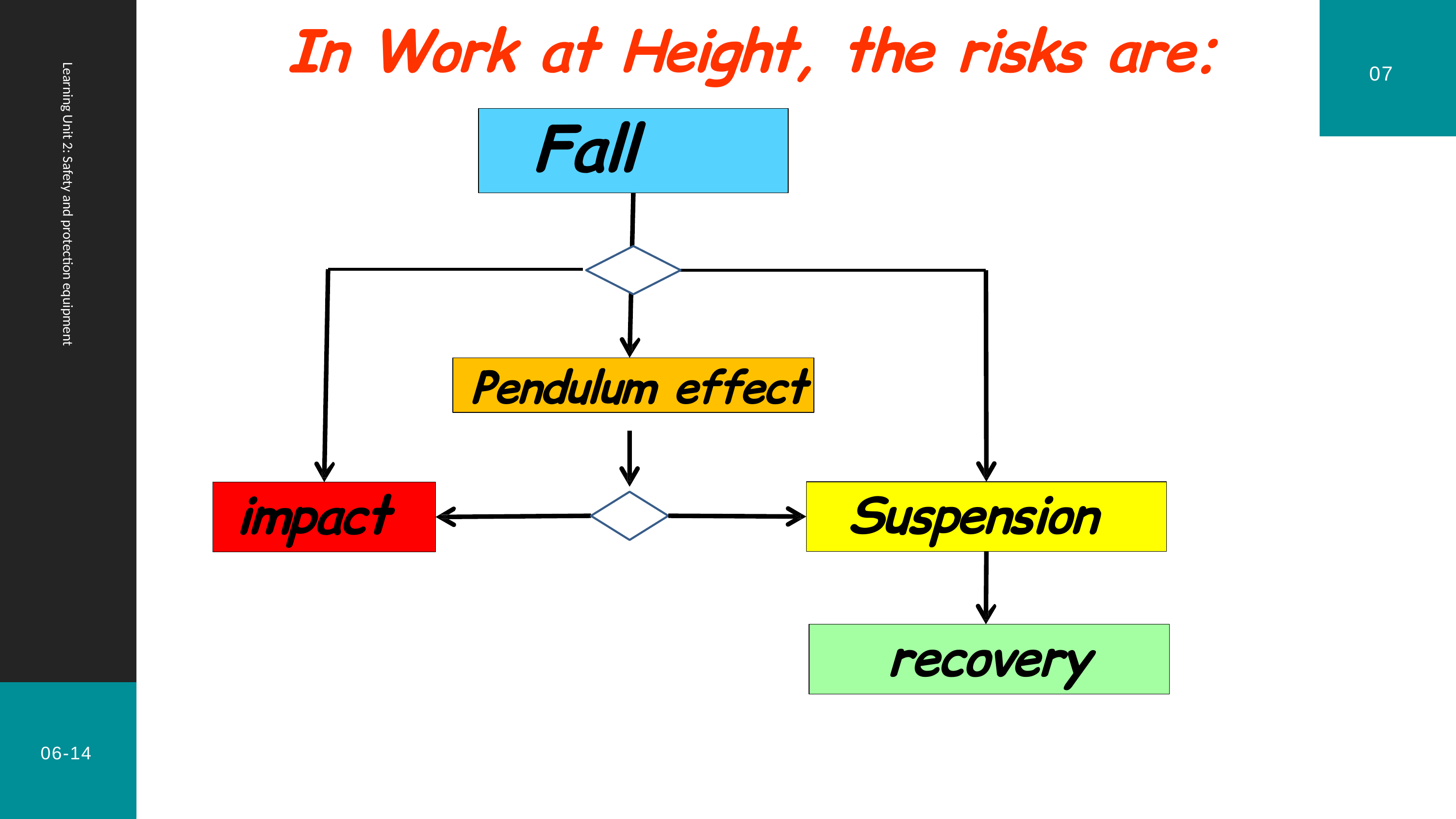

# In Work at Height, the risks are:
07
Fall

Learning Unit 2: Safety and protection equipment

Pendulum effect

Suspension
impact

recovery

06-14